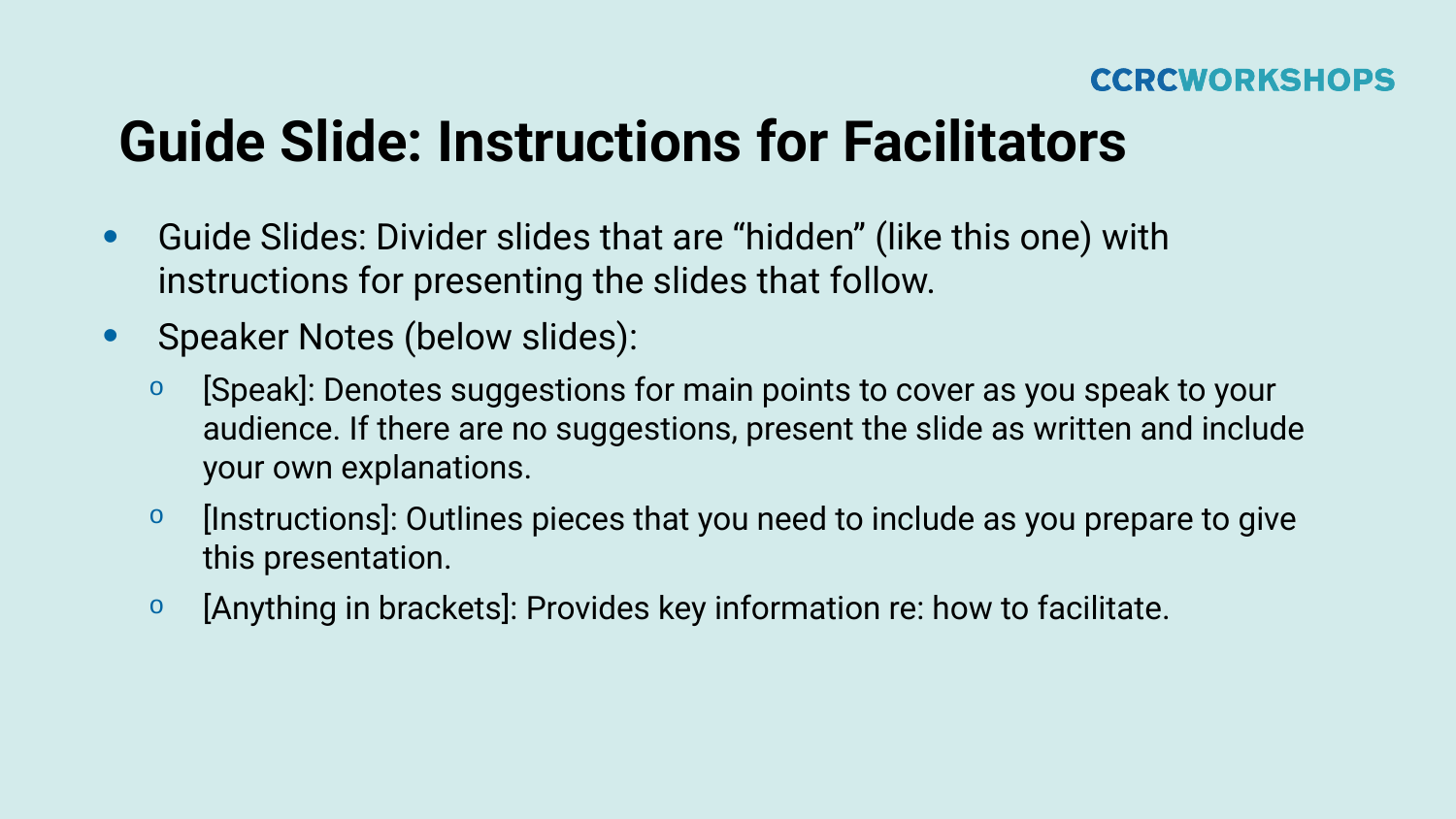

# Guide Slide: Instructions for Facilitators
Guide Slides: Divider slides that are “hidden” (like this one) with instructions for presenting the slides that follow.
Speaker Notes (below slides):
[Speak]: Denotes suggestions for main points to cover as you speak to your audience. If there are no suggestions, present the slide as written and include your own explanations.
[Instructions]: Outlines pieces that you need to include as you prepare to give this presentation.
[Anything in brackets]: Provides key information re: how to facilitate.